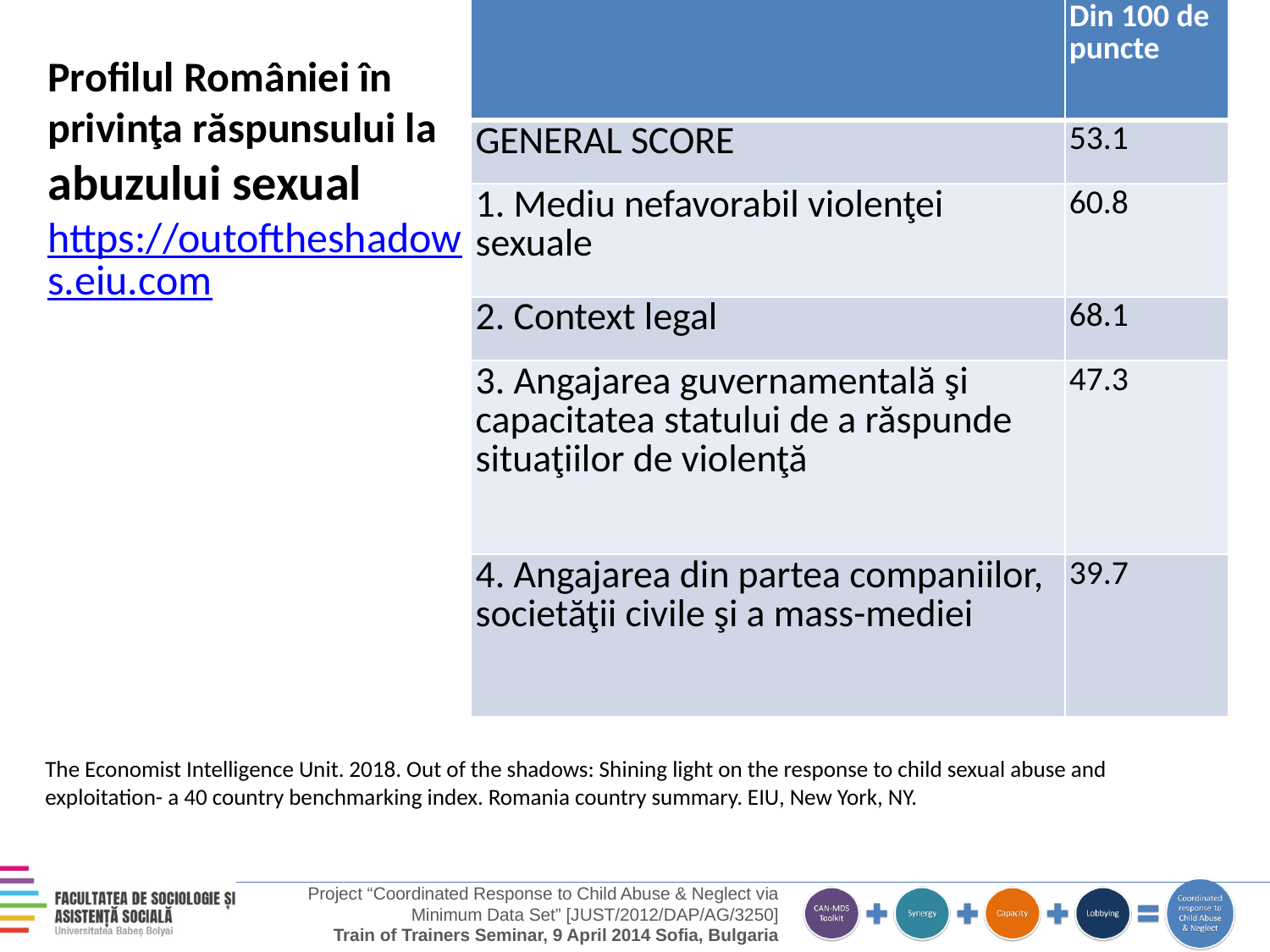

|  | Din 100 de puncte |
| --- | --- |
| GENERAL SCORE | 53.1 |
| 1. Mediu nefavorabil violenţei sexuale | 60.8 |
| 2. Context legal | 68.1 |
| 3. Angajarea guvernamentală şi capacitatea statului de a răspunde situaţiilor de violenţă | 47.3 |
| 4. Angajarea din partea companiilor, societăţii civile şi a mass-mediei | 39.7 |
# Profilul României în privinţa răspunsului la abuzului sexual https://outoftheshadows.eiu.com
The Economist Intelligence Unit. 2018. Out of the shadows: Shining light on the response to child sexual abuse and exploitation- a 40 country benchmarking index. Romania country summary. EIU, New York, NY.